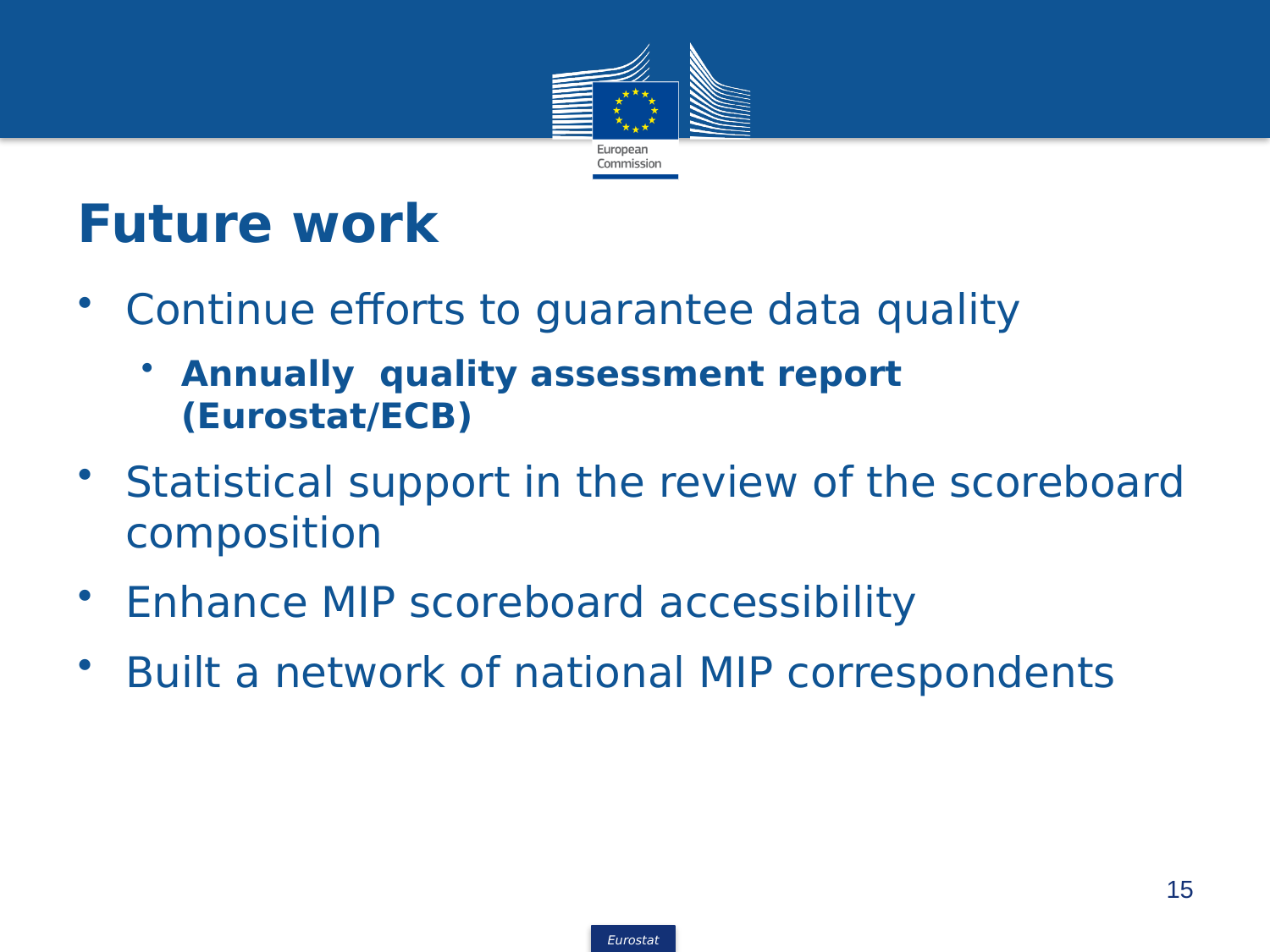

# Future work
Continue efforts to guarantee data quality
Annually  quality assessment report (Eurostat/ECB)
Statistical support in the review of the scoreboard composition
Enhance MIP scoreboard accessibility
Built a network of national MIP correspondents

15